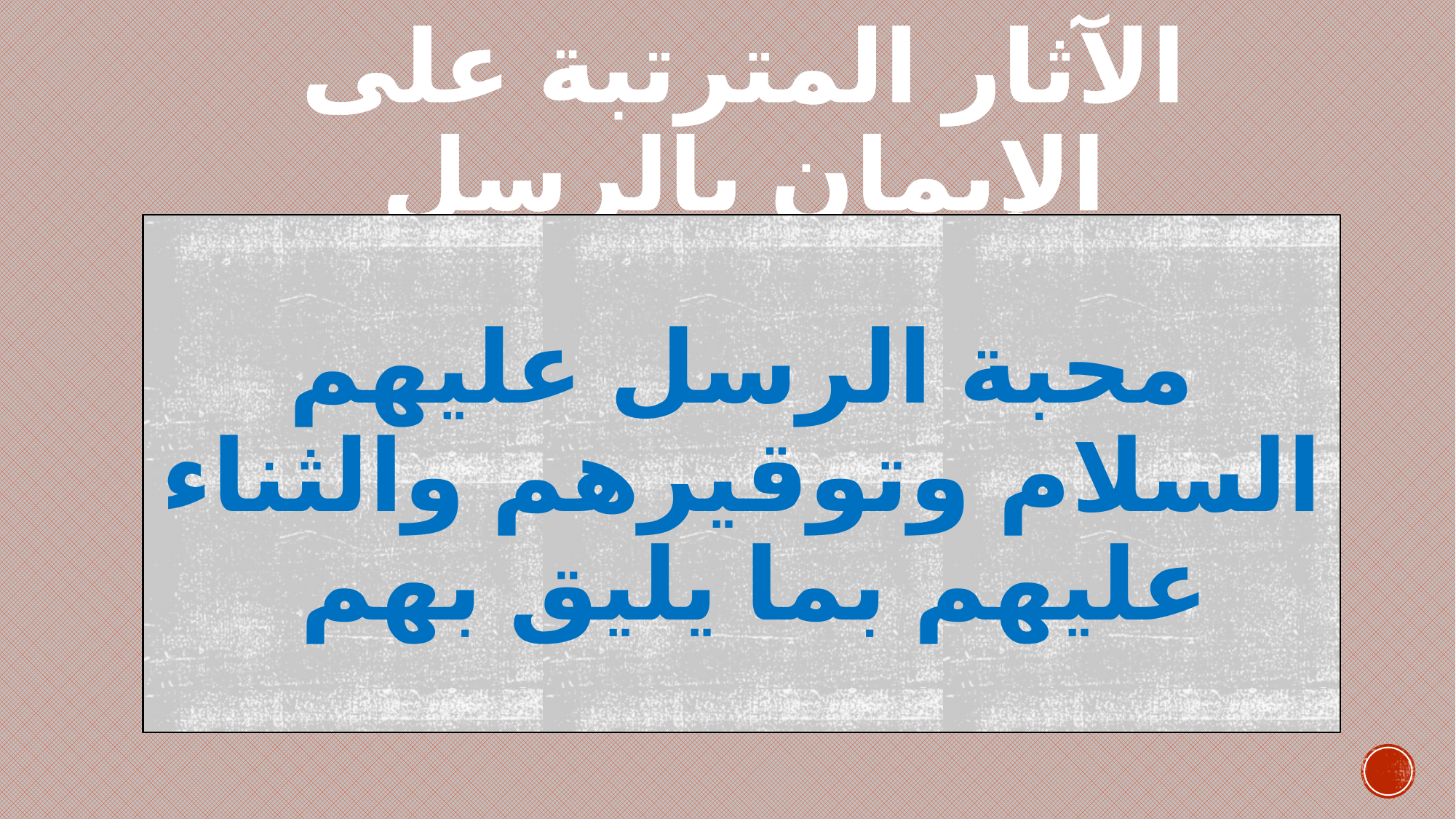

# الآثار المترتبة على الإيمان بالرسل

محبة الرسل عليهم السلام وتوقيرهم والثناء عليهم بما يليق بهم